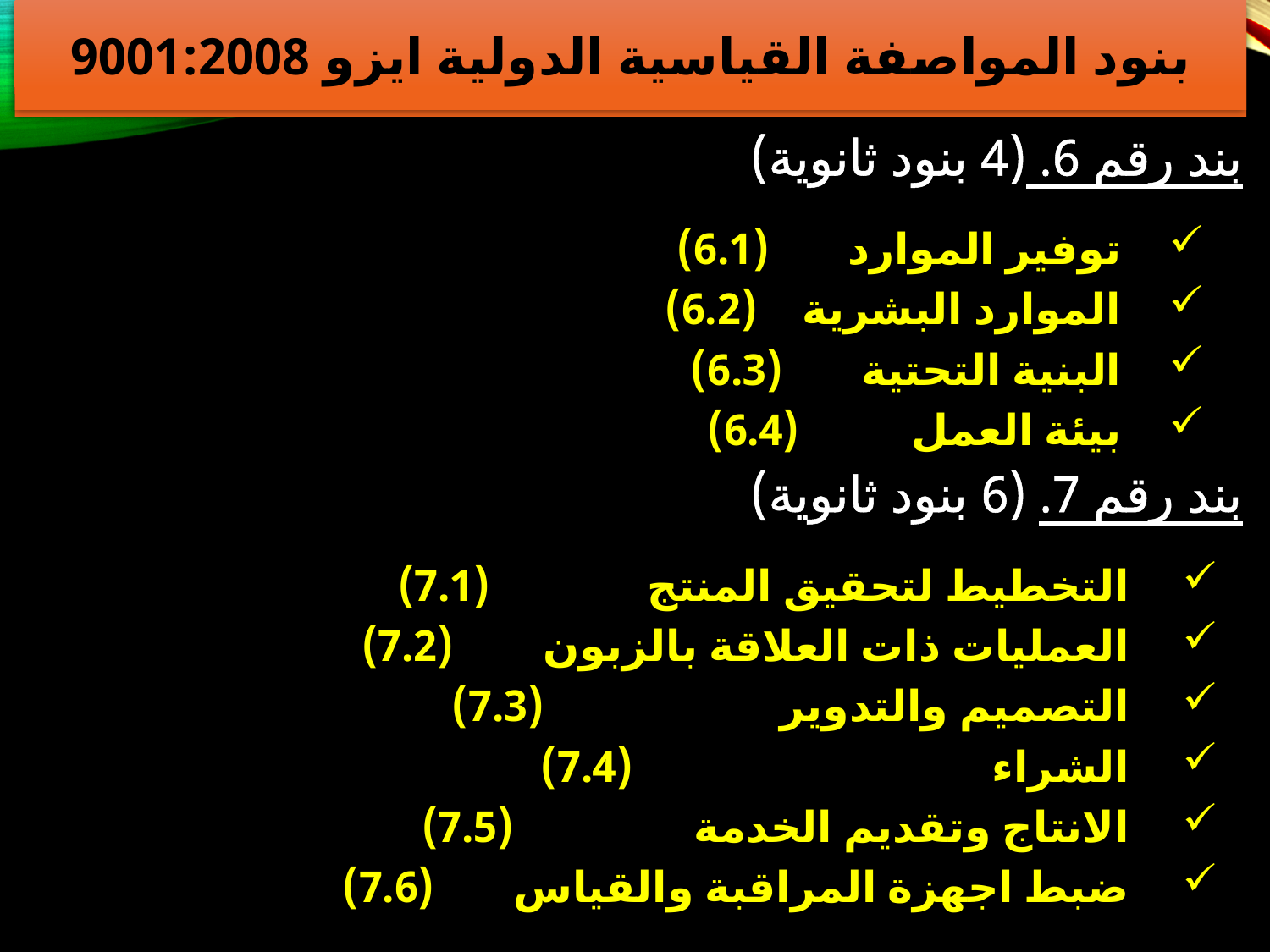

بنود المواصفة القياسية الدولية ايزو 9001:2008
# بنود المواصفة القياسية الدولية ايزو 9001:2008
بند رقم 6. (4 بنود ثانوية)

توفير الموارد       (6.1)
الموارد البشرية    (6.2)
البنية التحتية       (6.3)
بيئة العمل          (6.4)
بند رقم 7. (6 بنود ثانوية)

التخطيط لتحقيق المنتج              (7.1)
العمليات ذات العلاقة بالزبون        (7.2)
التصميم والتدوير                     (7.3)
الشراء                                (7.4)
الانتاج وتقديم الخدمة                (7.5)
ضبط اجهزة المراقبة والقياس       (7.6)